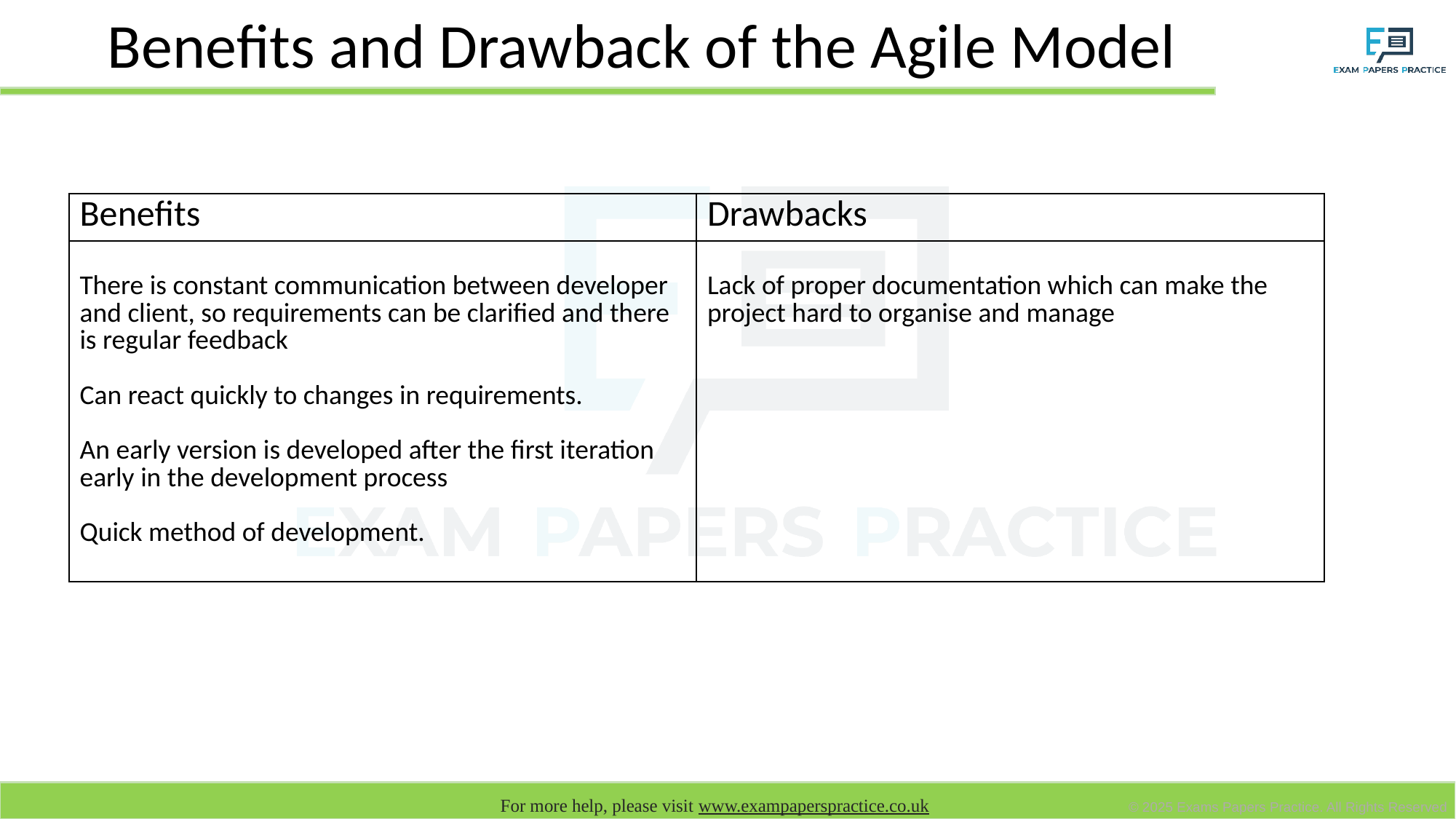

# Benefits and Drawback of the Agile Model
| Benefits | Drawbacks |
| --- | --- |
| There is constant communication between developer and client, so requirements can be clarified and there is regular feedback Can react quickly to changes in requirements. An early version is developed after the first iteration early in the development process Quick method of development. | Lack of proper documentation which can make the project hard to organise and manage |